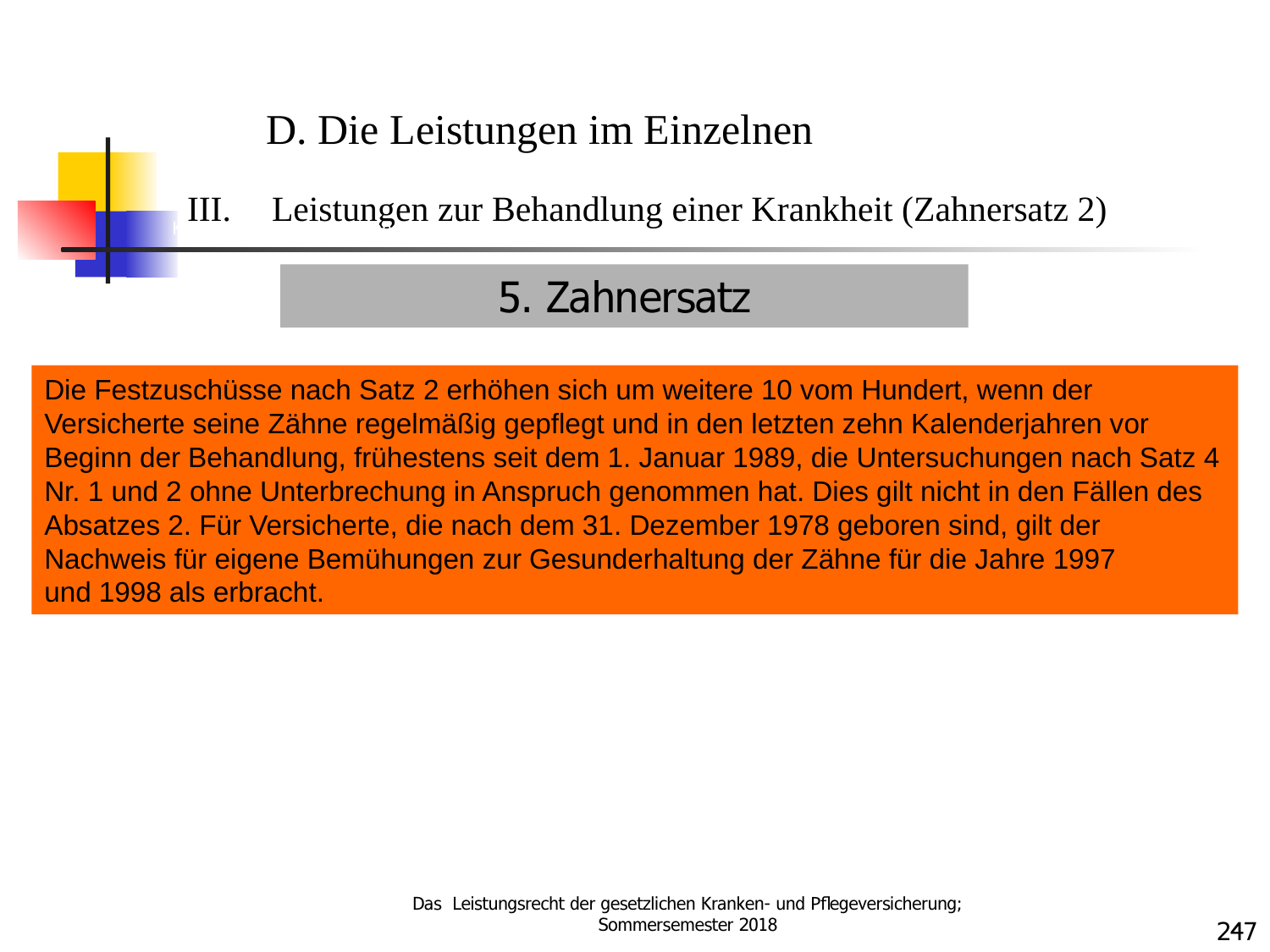

Krankenbehandlung 2 (Zahnersatz)
D. Die Leistungen im Einzelnen

Leistungen zur Behandlung einer Krankheit (Zahnersatz 2)
5. Zahnersatz
Die Festzuschüsse nach Satz 2 erhöhen sich um weitere 10 vom Hundert, wenn der Versicherte seine Zähne regelmäßig gepflegt und in den letzten zehn Kalenderjahren vor Beginn der Behandlung, frühestens seit dem 1. Januar 1989, die Untersuchungen nach Satz 4 Nr. 1 und 2 ohne Unterbrechung in Anspruch genommen hat. Dies gilt nicht in den Fällen des Absatzes 2. Für Versicherte, die nach dem 31. Dezember 1978 geboren sind, gilt der Nachweis für eigene Bemühungen zur Gesunderhaltung der Zähne für die Jahre 1997 und 1998 als erbracht.
Krankheit
Das  Leistungsrecht der gesetzlichen Kranken- und Pflegeversicherung; Sommersemester 2018
247